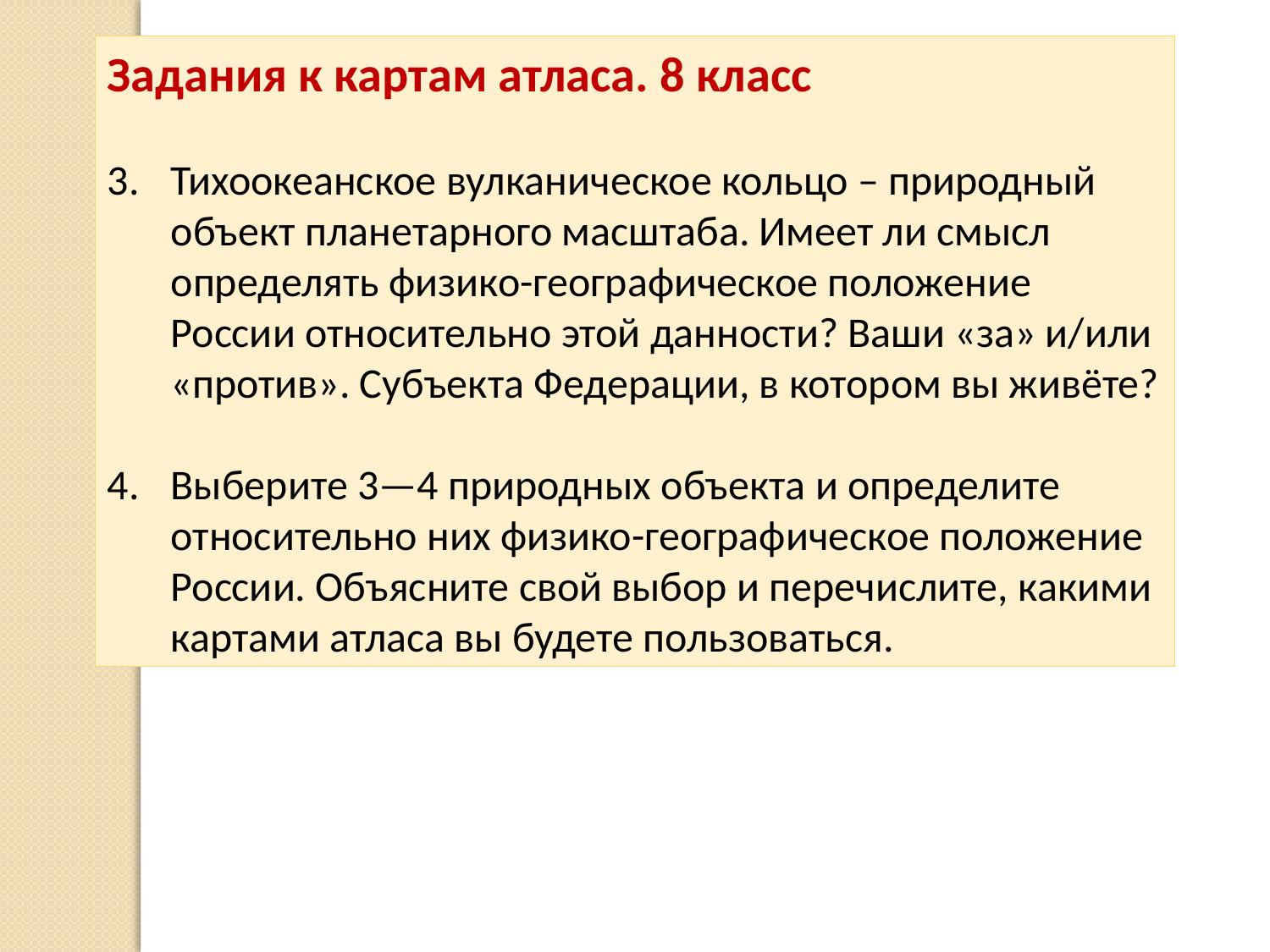

Задания к картам атласа. 8 класс

Тихоокеанское вулканическое кольцо – природный объект планетарного масштаба. Имеет ли смысл определять физико-географическое положение России относительно этой данности? Ваши «за» и/или «против». Субъекта Федерации, в котором вы живёте?

Выберите 3—4 природных объекта и определите относительно них физико-географическое положение России. Объясните свой выбор и перечислите, какими картами атласа вы будете пользоваться.